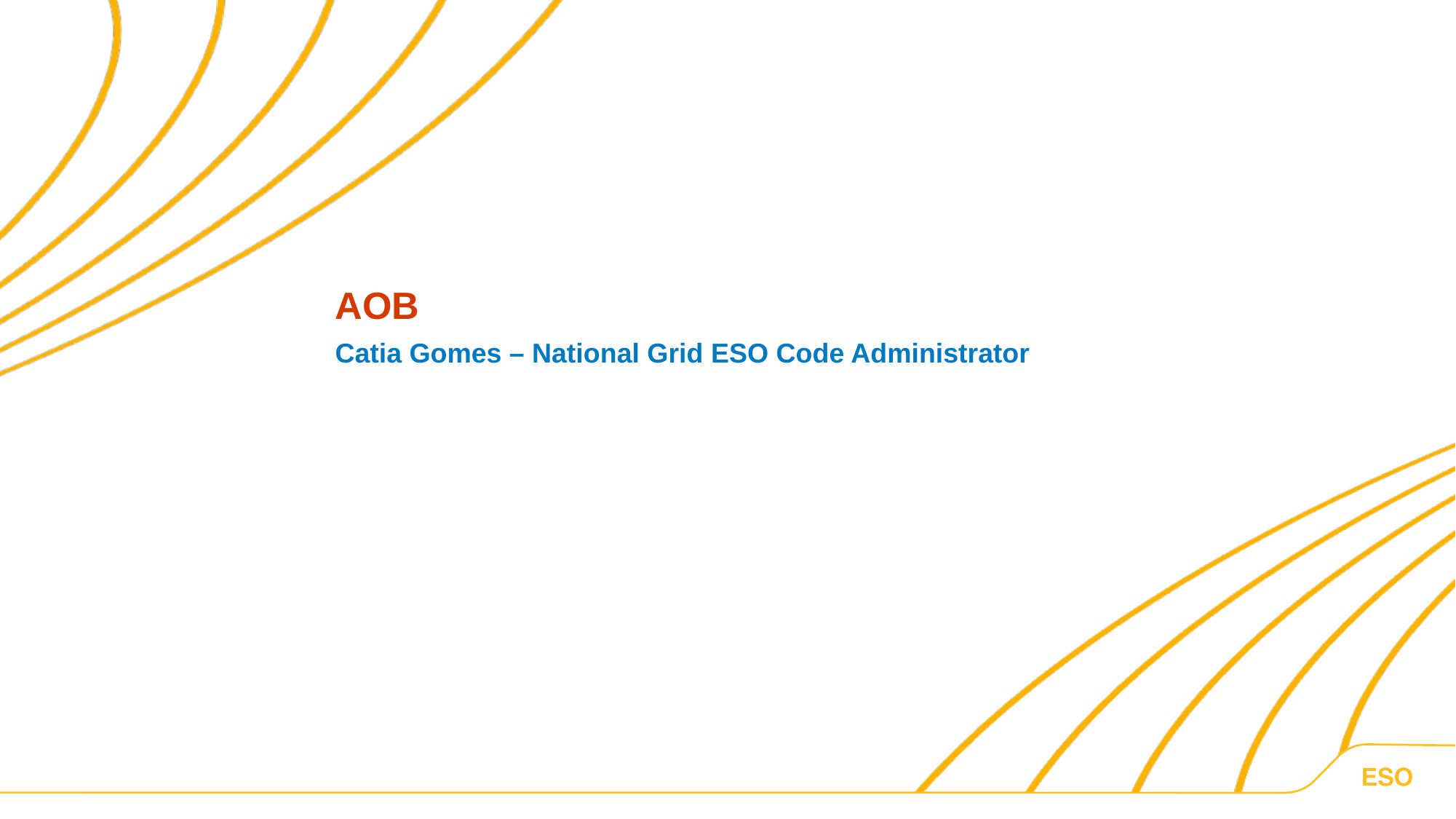

AOB
Catia Gomes – National Grid ESO Code Administrator